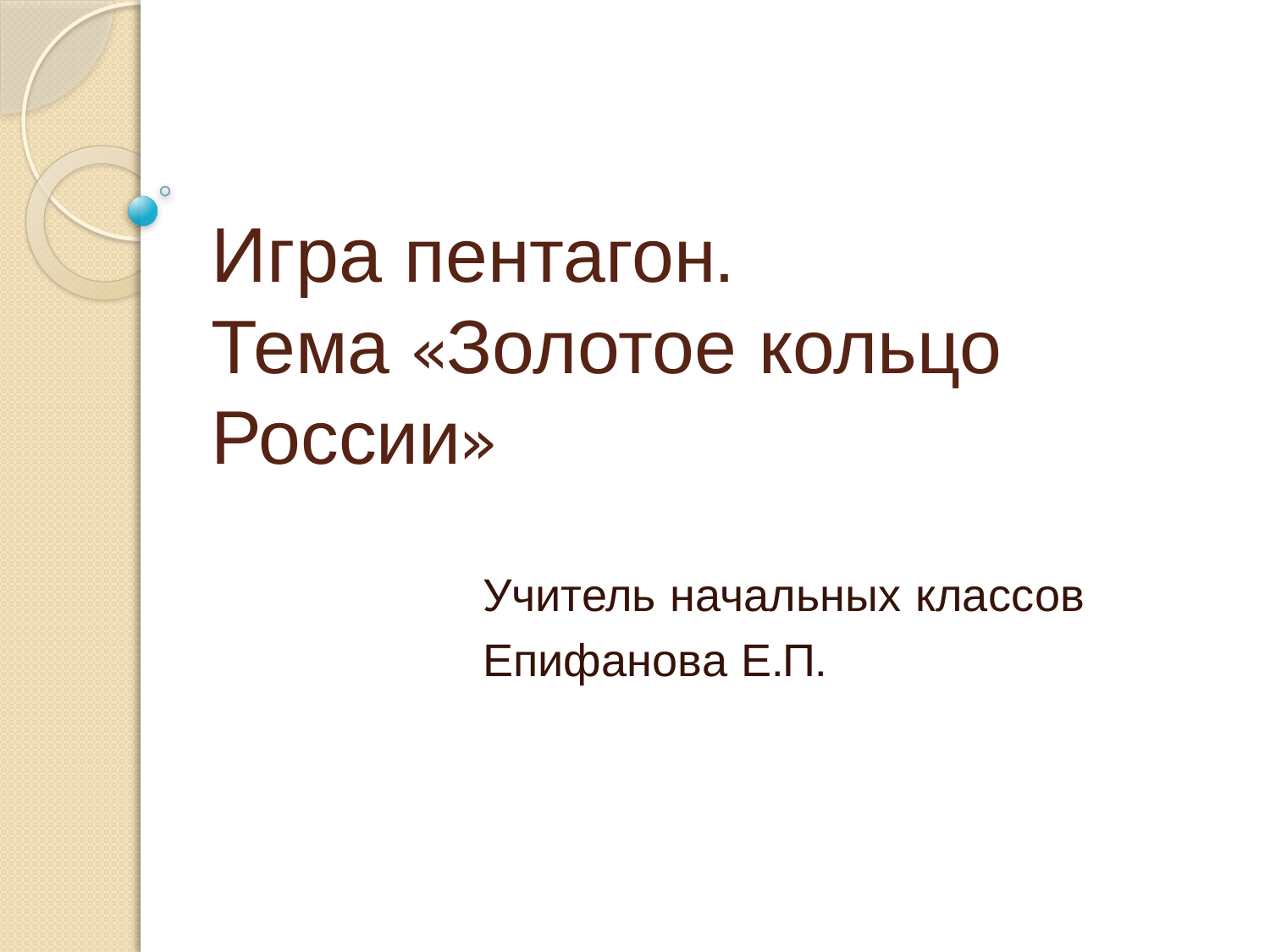

# Игра пентагон. Тема «Золотое кольцо России»
Учитель начальных классов
Епифанова Е.П.